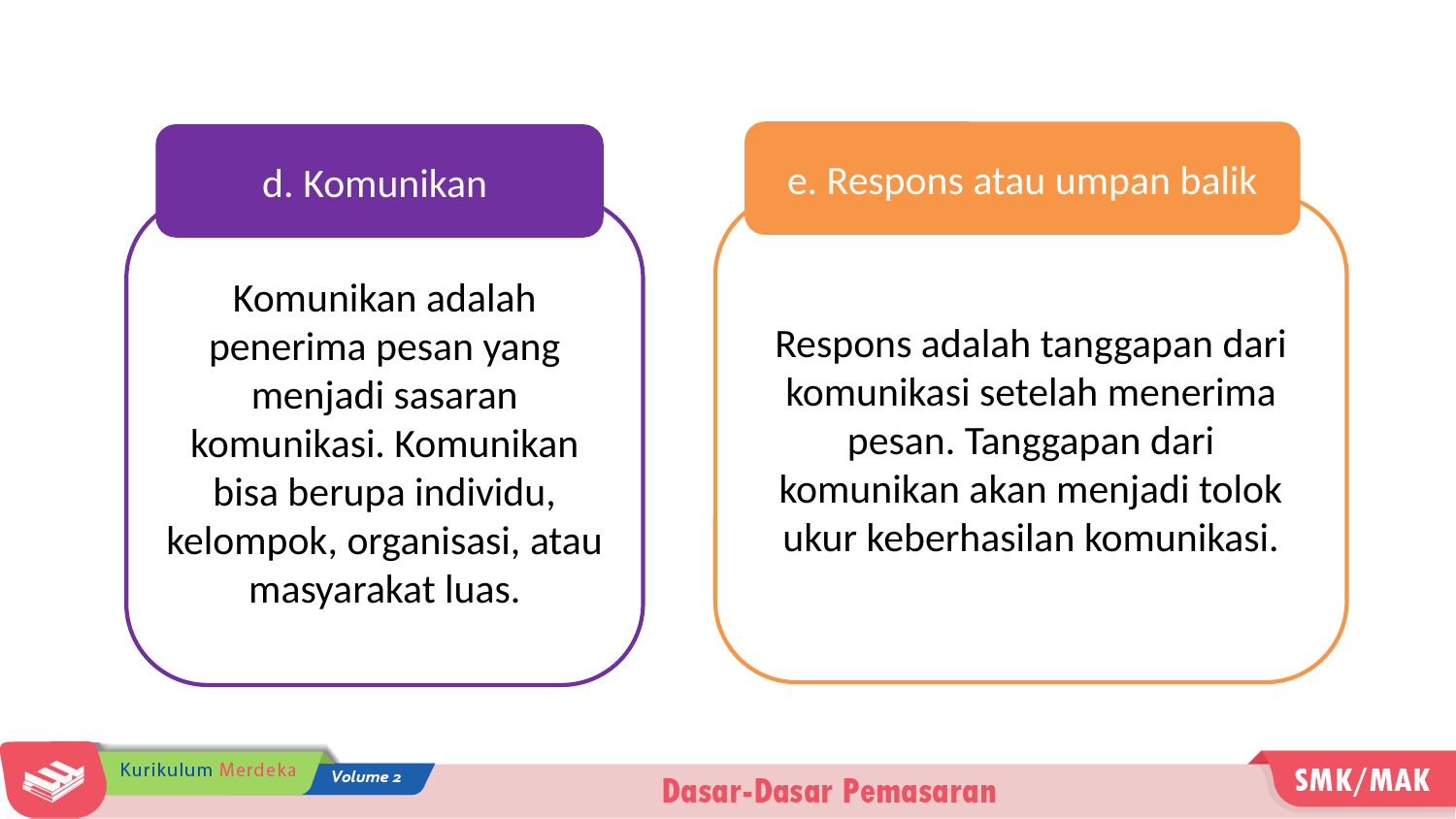

e. Respons atau umpan balik
d. Komunikan
Respons adalah tanggapan dari komunikasi setelah menerima pesan. Tanggapan dari komunikan akan menjadi tolok ukur keberhasilan komunikasi.
Komunikan adalah penerima pesan yang menjadi sasaran komunikasi. Komunikan bisa berupa individu, kelompok, organisasi, atau masyarakat luas.